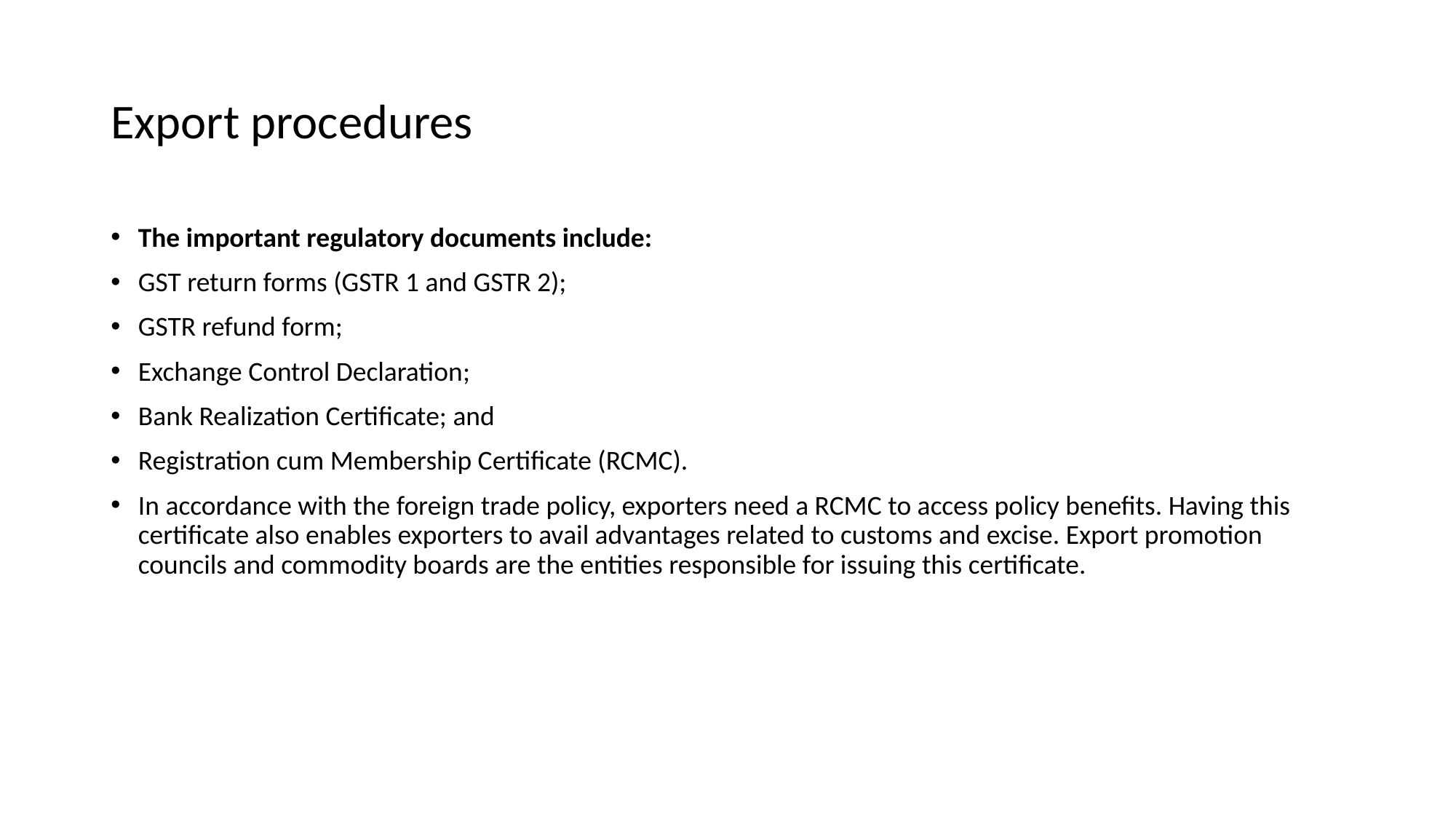

# Export procedures
The important regulatory documents include:
GST return forms (GSTR 1 and GSTR 2);
GSTR refund form;
Exchange Control Declaration;
Bank Realization Certificate; and
Registration cum Membership Certificate (RCMC).
In accordance with the foreign trade policy, exporters need a RCMC to access policy benefits. Having this certificate also enables exporters to avail advantages related to customs and excise. Export promotion councils and commodity boards are the entities responsible for issuing this certificate.